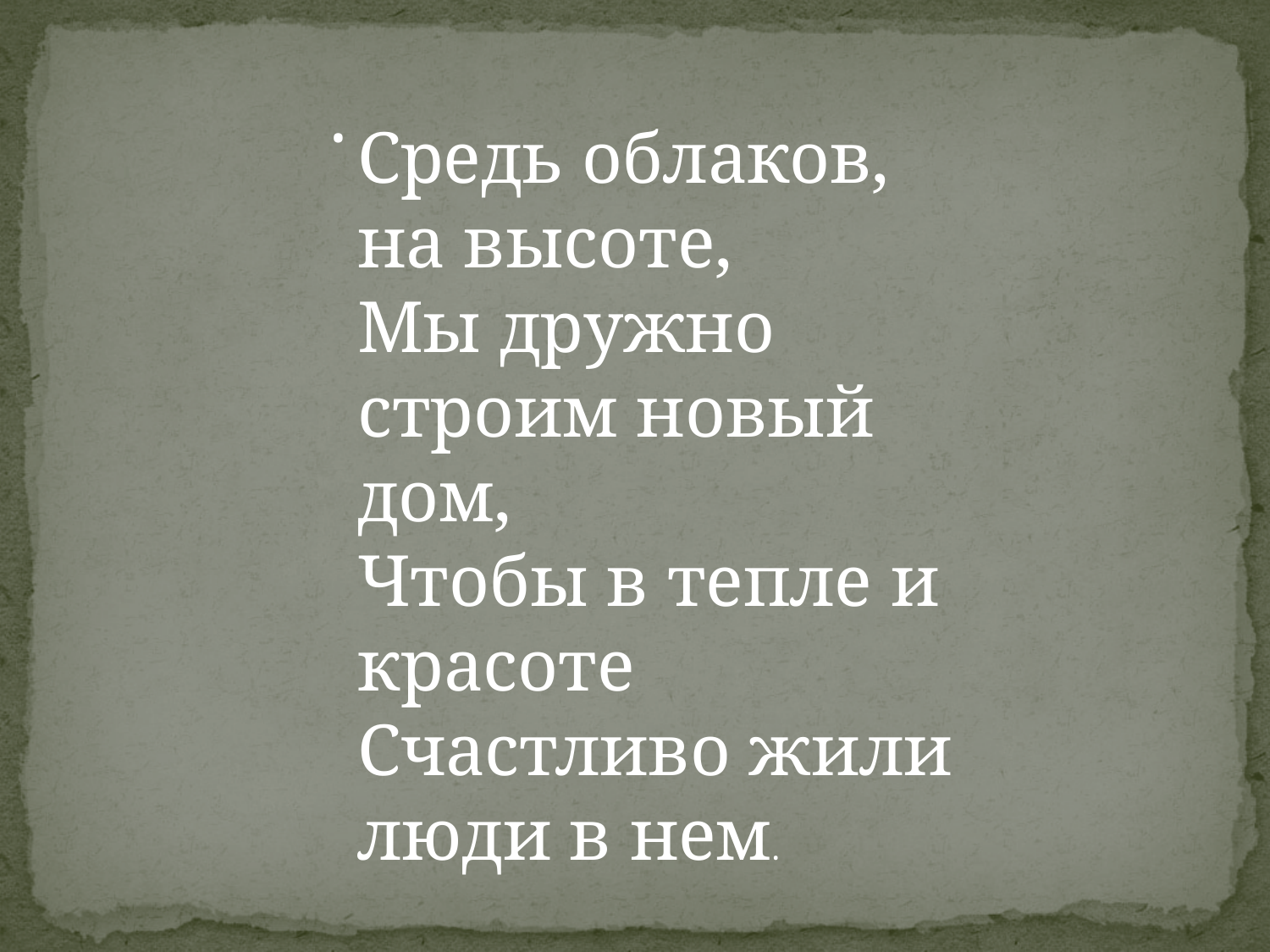

.
Средь облаков, на высоте,
Мы дружно строим новый дом,
Чтобы в тепле и красоте
Счастливо жили люди в нем.